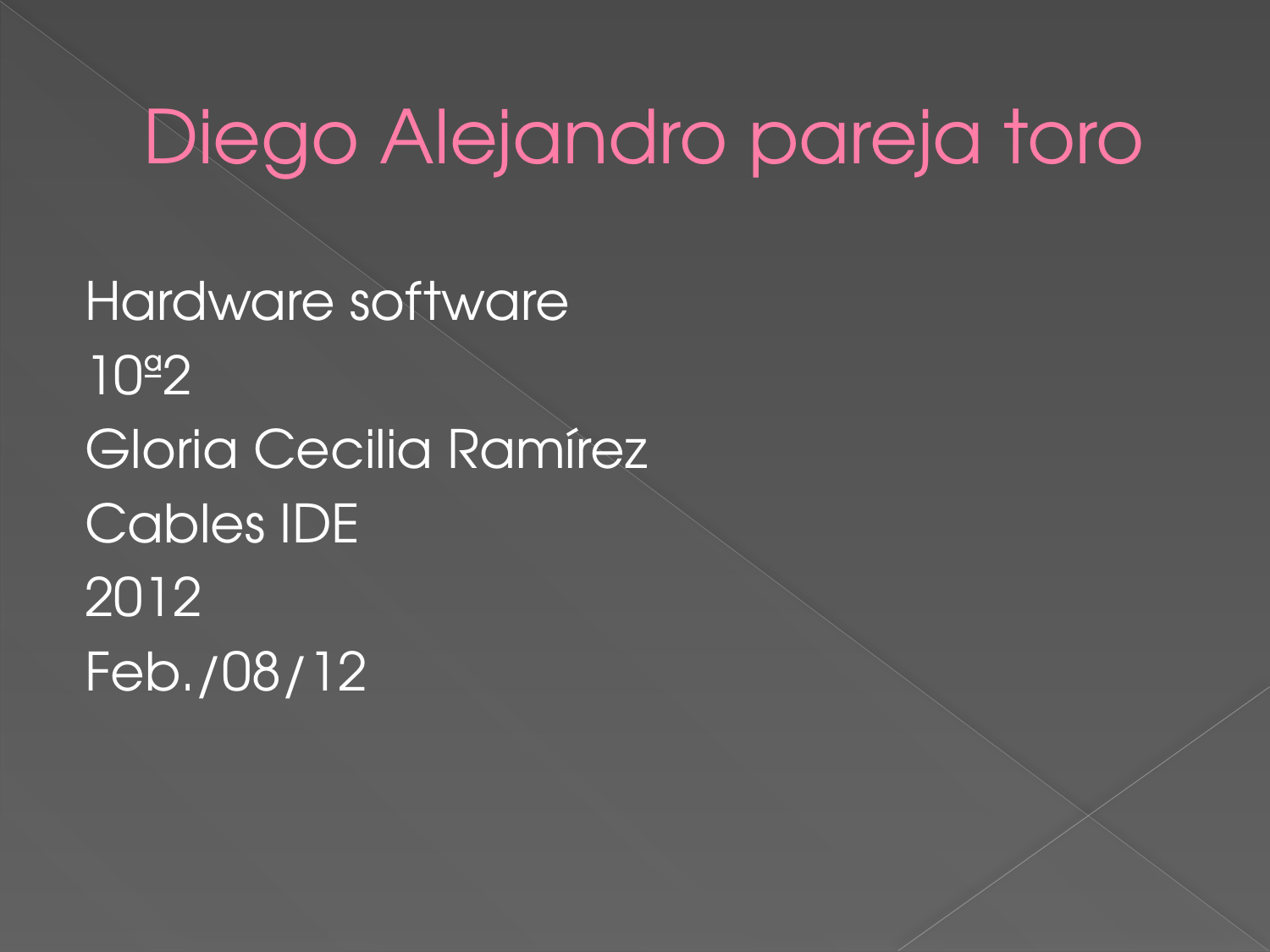

# Diego Alejandro pareja toro
Hardware software
10ª2
Gloria Cecilia Ramírez
Cables IDE
2012
Feb./08/12